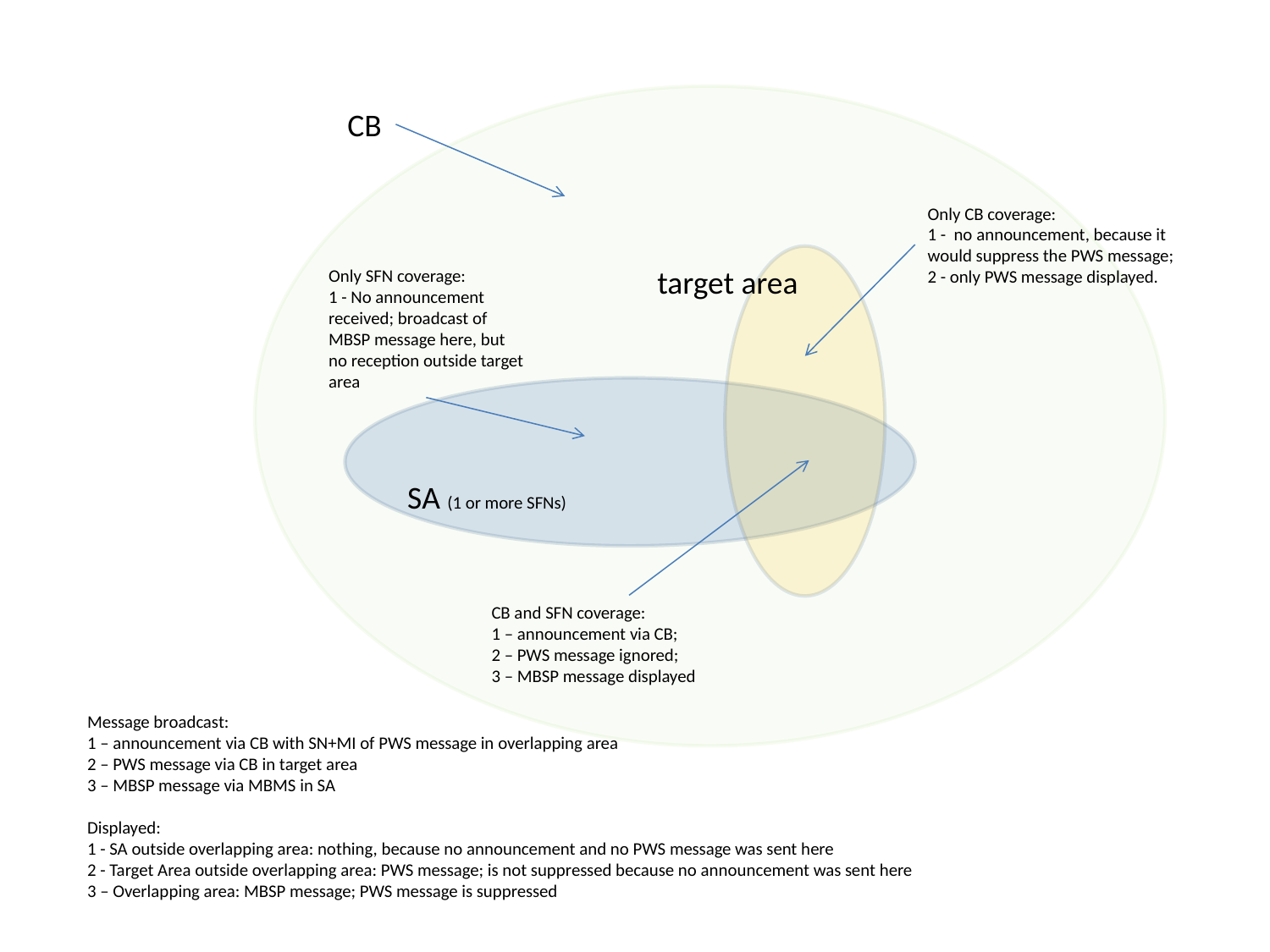

CB
Only CB coverage:
1 -  no announcement, because it would suppress the PWS message;
2 - only PWS message displayed.

target area
Only SFN coverage:
1 - No announcement received; broadcast of MBSP message here, but no reception outside target area

SA (1 or more SFNs)
CB and SFN coverage:
1 – announcement via CB;
2 – PWS message ignored;
3 – MBSP message displayed
Message broadcast:
1 – announcement via CB with SN+MI of PWS message in overlapping area
2 – PWS message via CB in target area
3 – MBSP message via MBMS in SA

Displayed:
1 - SA outside overlapping area: nothing, because no announcement and no PWS message was sent here
2 - Target Area outside overlapping area: PWS message; is not suppressed because no announcement was sent here
3 – Overlapping area: MBSP message; PWS message is suppressed